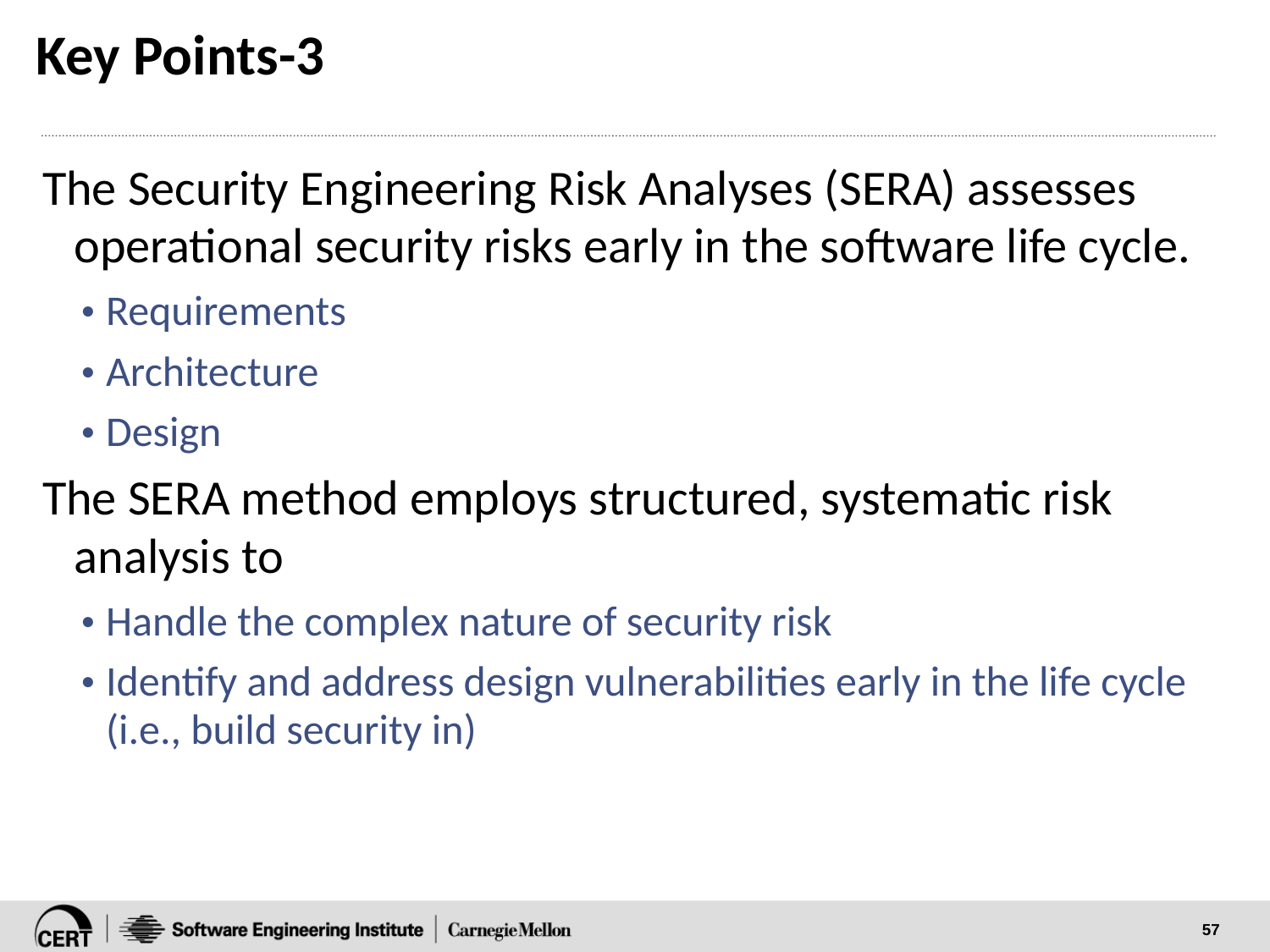

# Key Points-3
The Security Engineering Risk Analyses (SERA) assesses operational security risks early in the software life cycle.
Requirements
Architecture
Design
The SERA method employs structured, systematic risk analysis to
Handle the complex nature of security risk
Identify and address design vulnerabilities early in the life cycle (i.e., build security in)